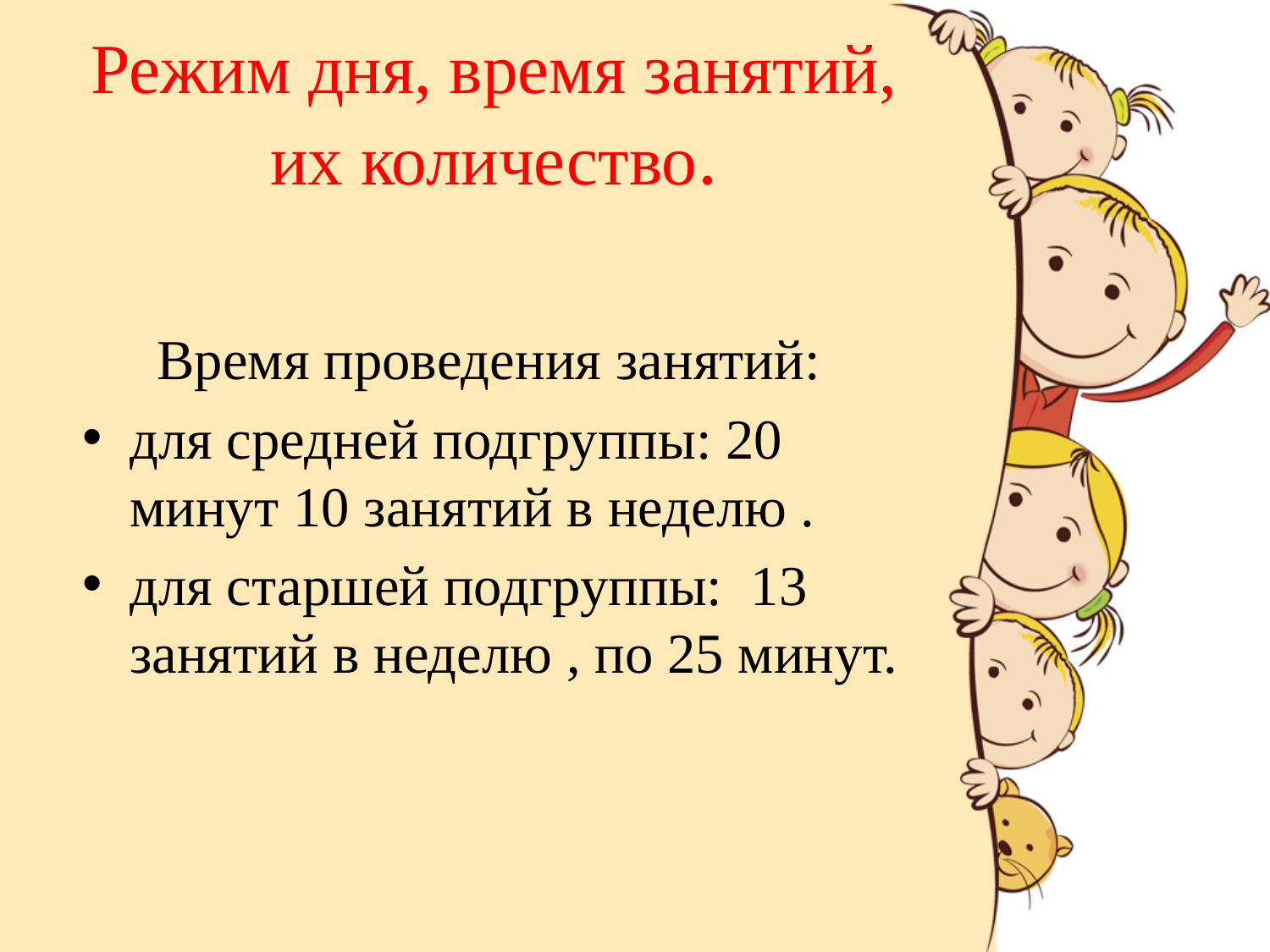

# Режим дня, время занятий, их количество.

Время проведения занятий:
для средней подгруппы: 20 минут 10 занятий в неделю .
для старшей подгруппы:  13 занятий в неделю , по 25 минут.